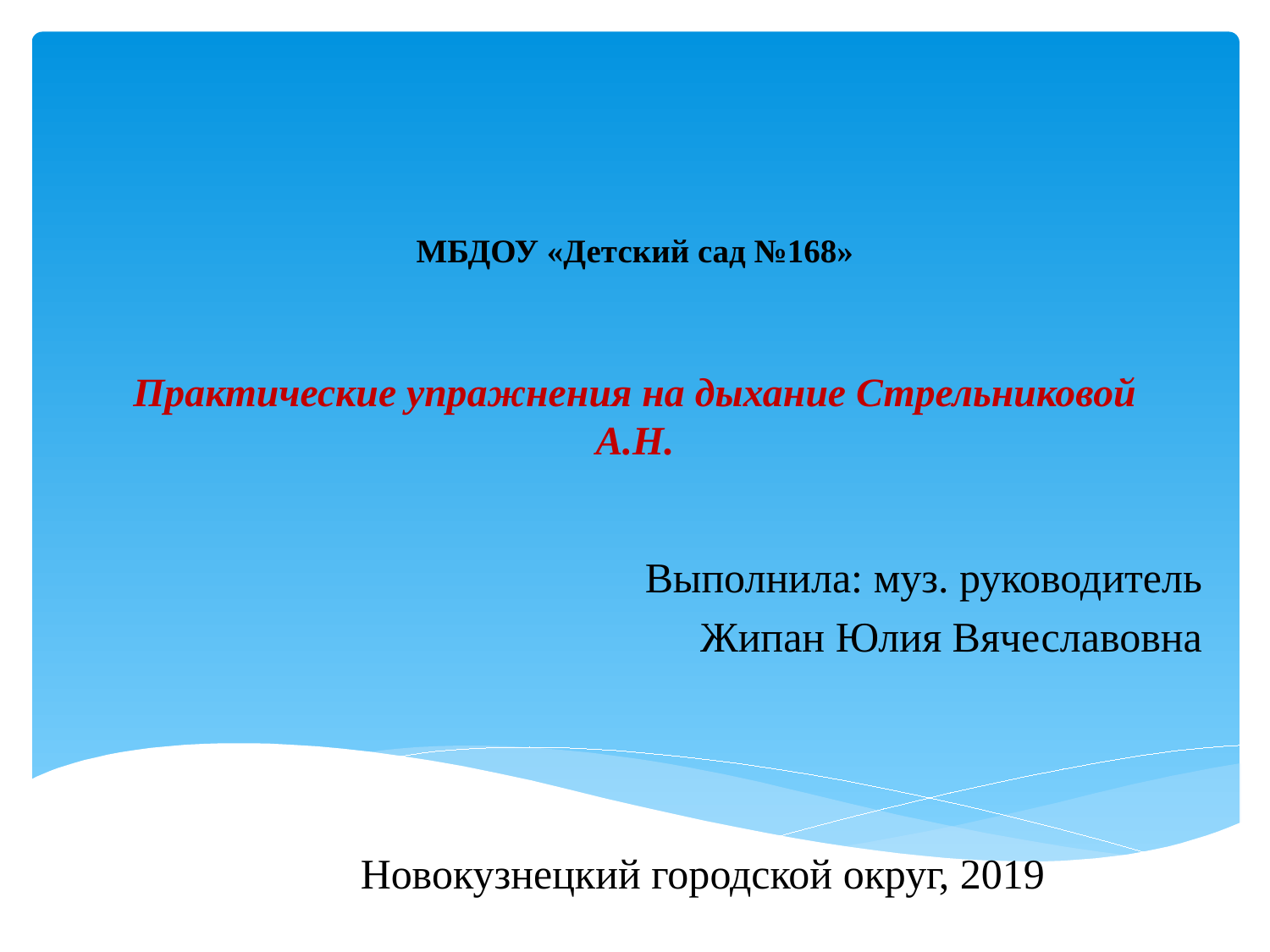

# МБДОУ «Детский сад №168» Практические упражнения на дыхание Стрельниковой А.Н.

Выполнила: муз. руководитель
Жипан Юлия Вячеславовна

Новокузнецкий городской округ, 2019